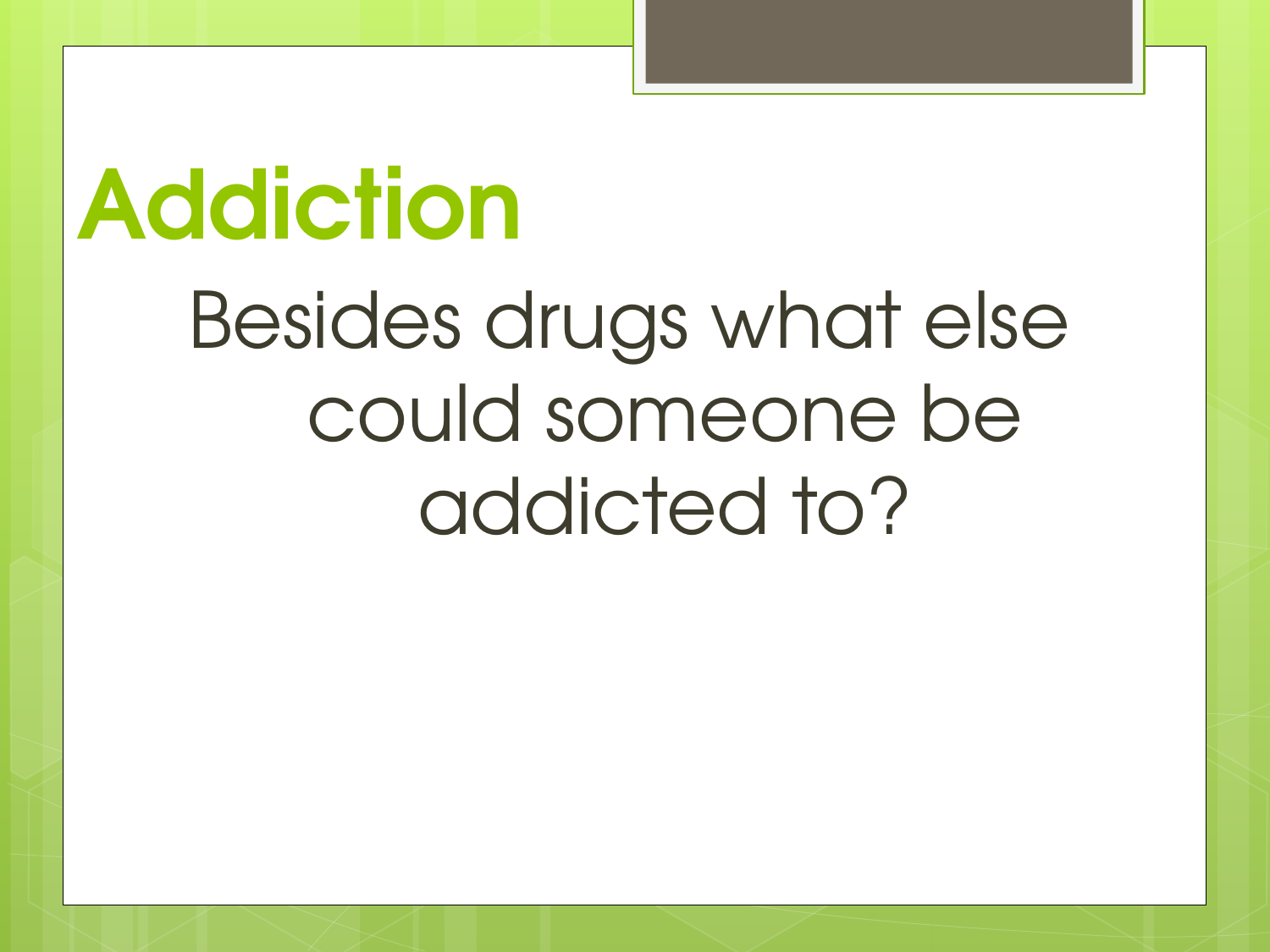

# Addiction
Besides drugs what else could someone be addicted to?